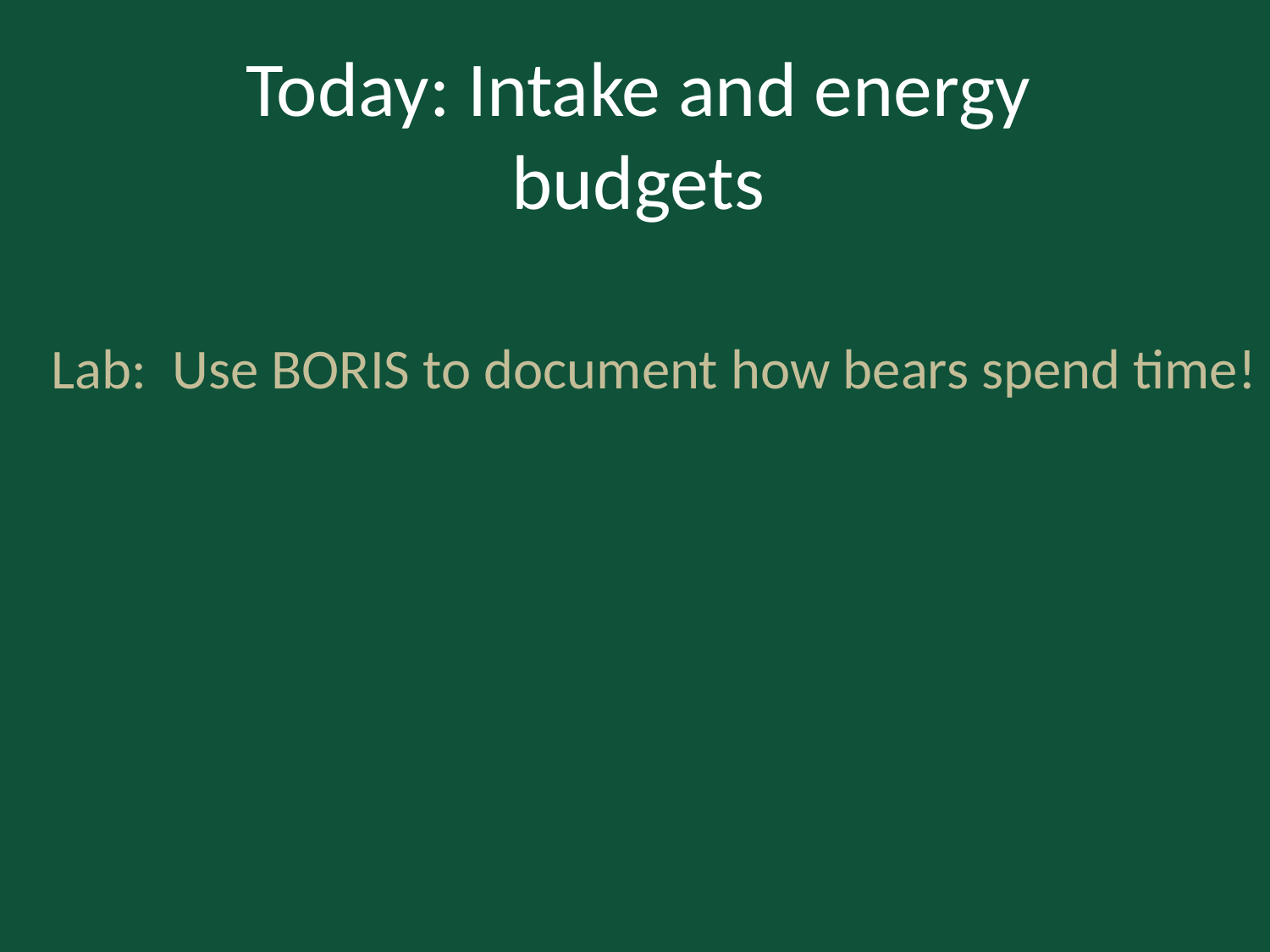

# Today: Intake and energy budgets
Lab:  Use BORIS to document how bears spend time!